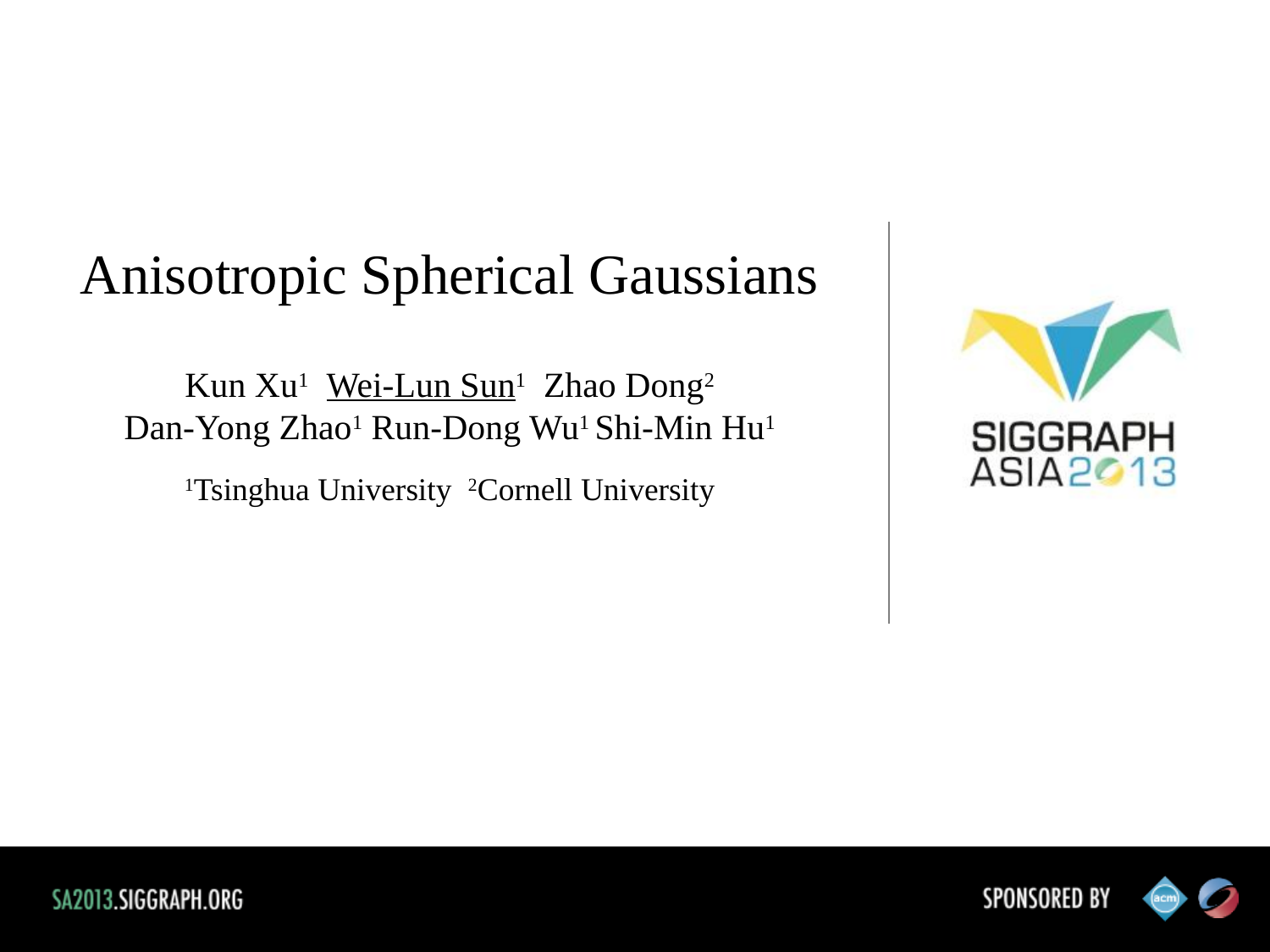

Anisotropic Spherical Gaussians

Kun Xu1  Wei-Lun Sun1  Zhao Dong2
Dan-Yong Zhao1 Run-Dong Wu1 Shi-Min Hu1

1Tsinghua University  2Cornell University